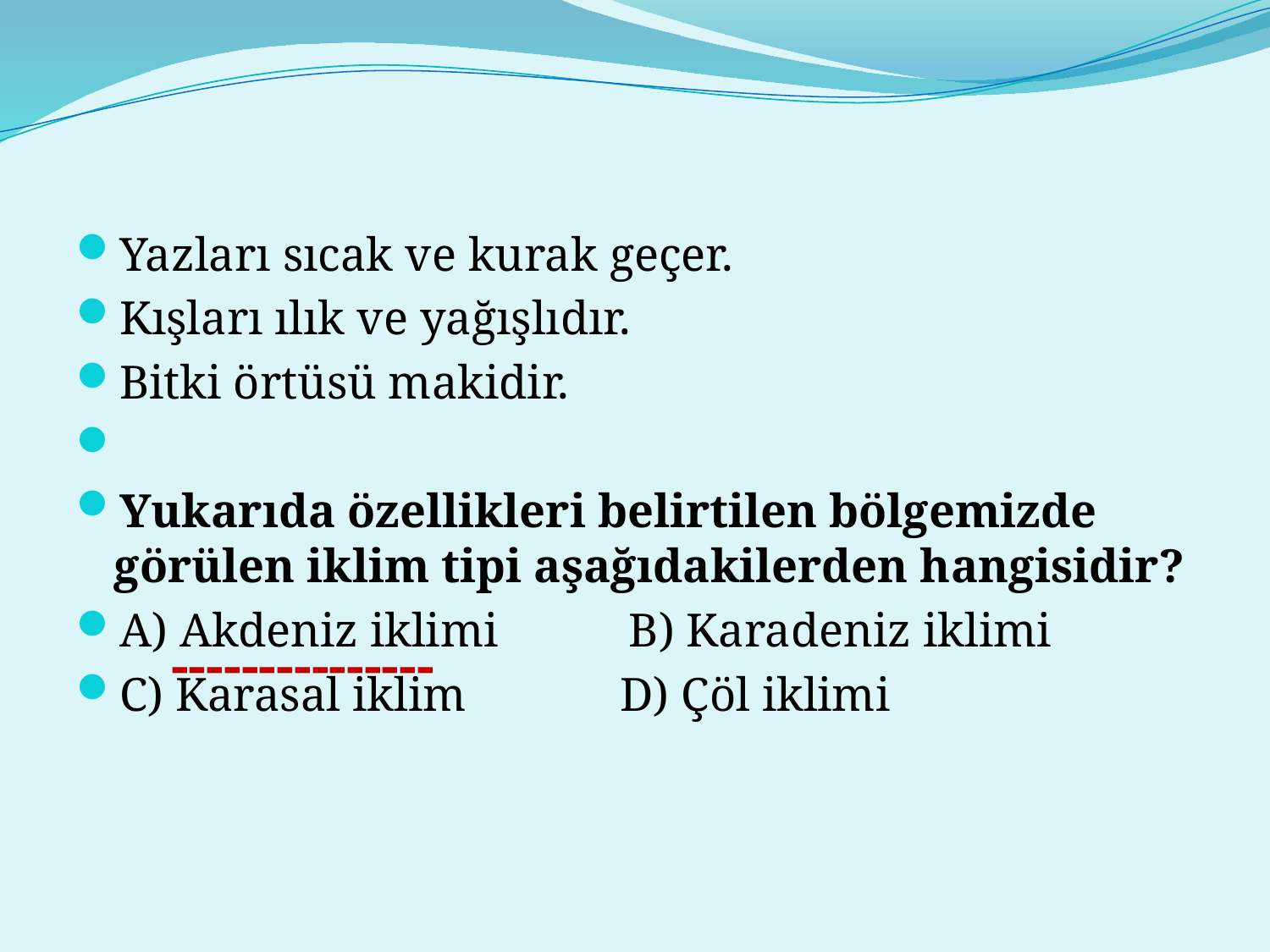

Yazları sıcak ve kurak geçer.
Kışları ılık ve yağışlıdır.
Bitki örtüsü makidir.

Yukarıda özellikleri belirtilen bölgemizde görülen iklim tipi aşağıdakilerden hangisidir?
A) Akdeniz iklimi           B) Karadeniz iklimi
C) Karasal iklim             D) Çöl iklimi
---------------